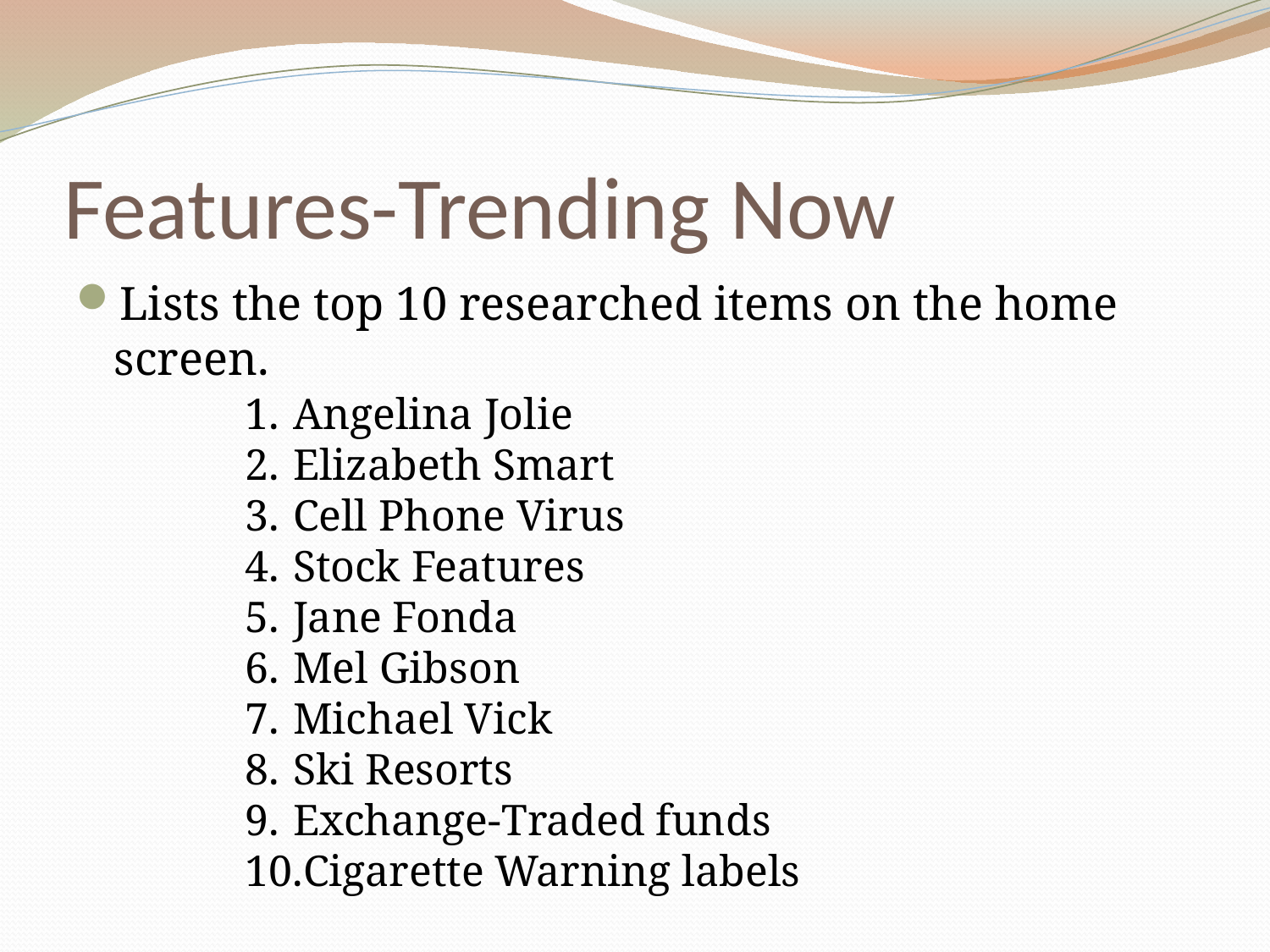

# Features-Trending Now
Lists the top 10 researched items on the home screen.
Angelina Jolie
Elizabeth Smart
Cell Phone Virus
Stock Features
Jane Fonda
Mel Gibson
Michael Vick
Ski Resorts
Exchange-Traded funds
Cigarette Warning labels